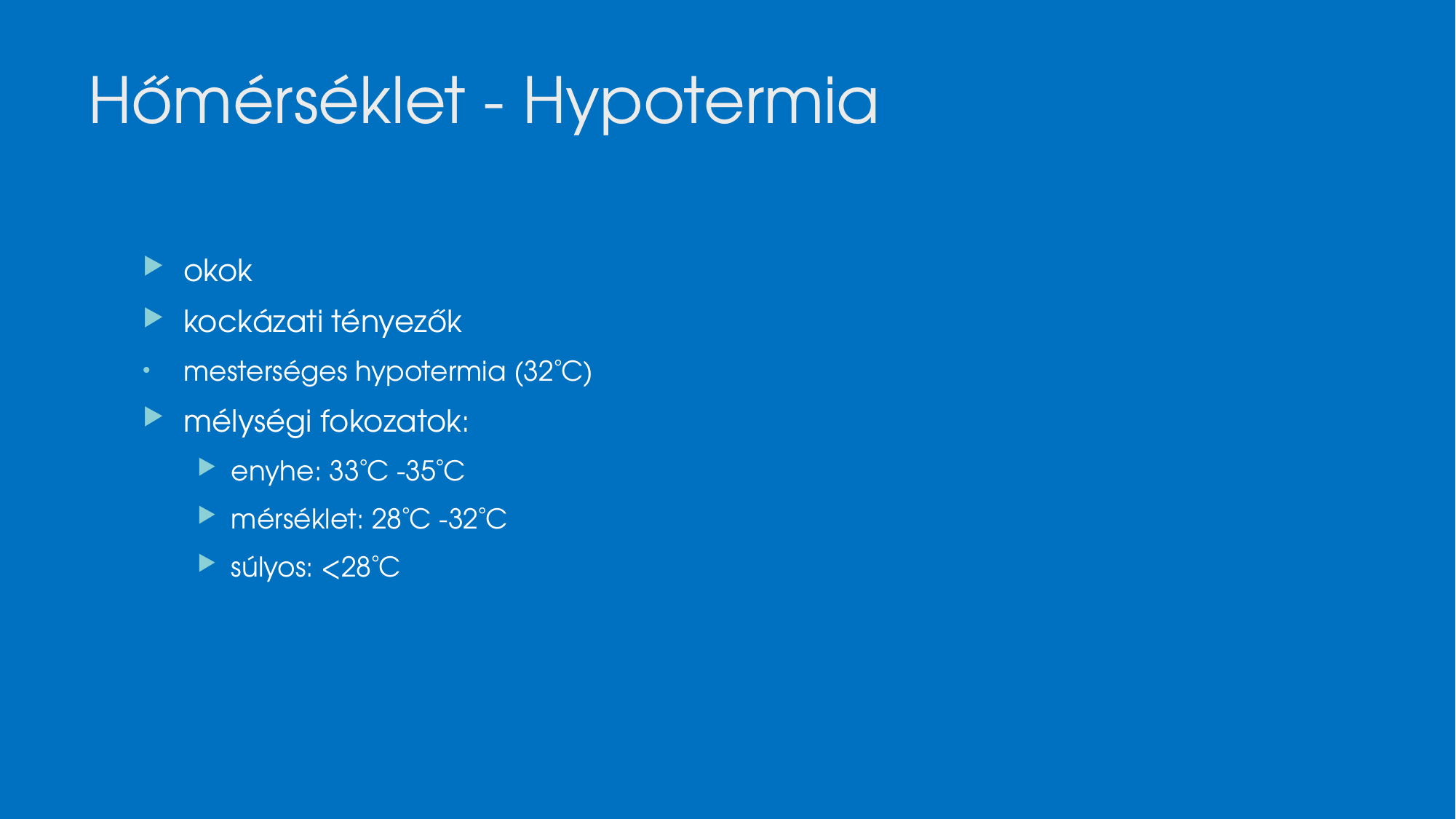

# Hőmérséklet - Hypotermia
okok
kockázati tényezők
mesterséges hypotermia (32°C)
mélységi fokozatok:
enyhe: 33°C -35°C
mérséklet: 28°C -32°C
súlyos: <28°C